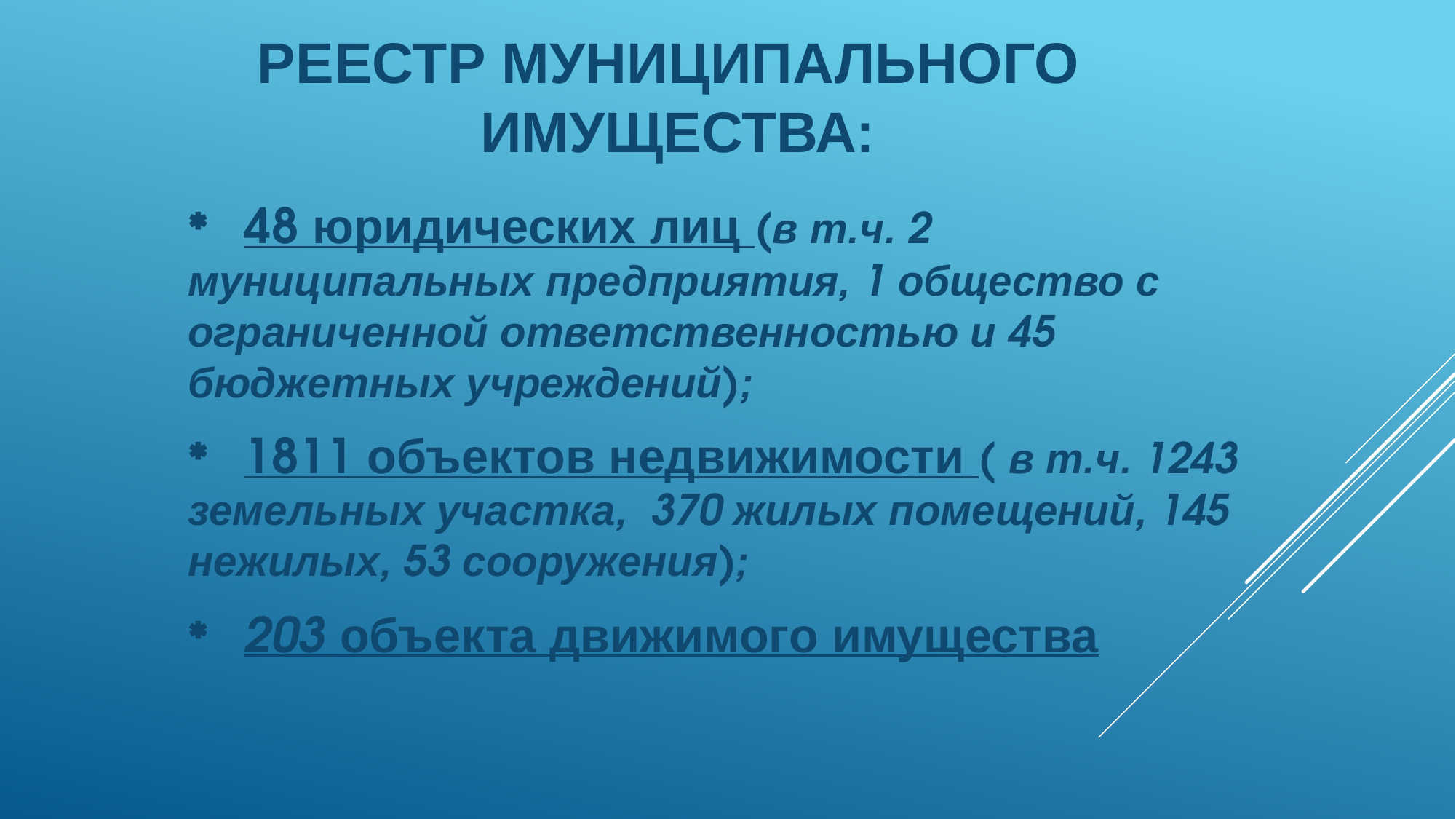

# Реестр муниципального  имущества:
*   48 юридических лиц (в т.ч. 2 муниципальных предприятия, 1 общество с ограниченной ответственностью и 45 бюджетных учреждений);
*   1811 объектов недвижимости ( в т.ч. 1243 земельных участка,  370 жилых помещений, 145 нежилых, 53 сооружения);
*   203 объекта движимого имущества